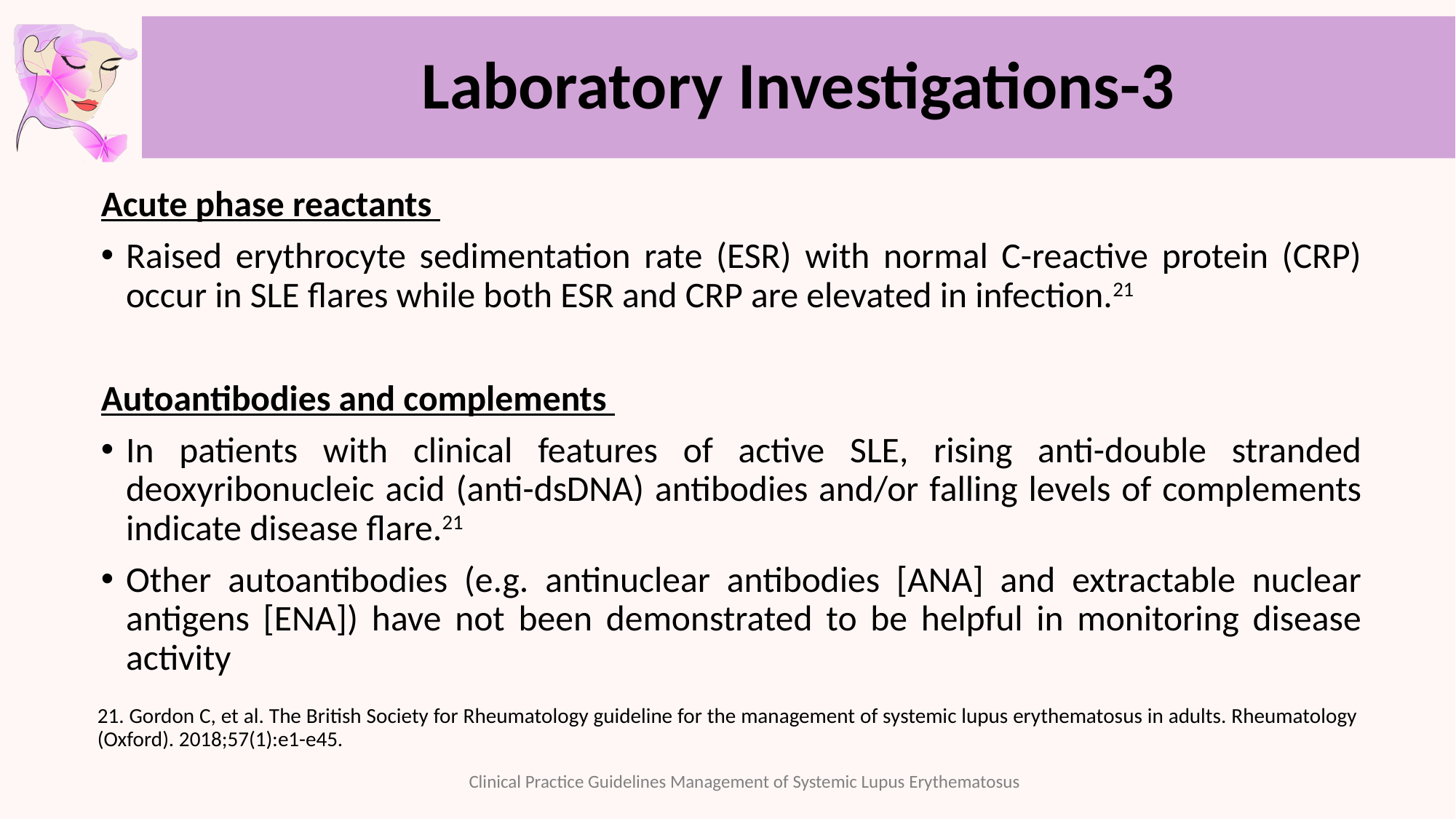

# Laboratory Investigations-3
Acute phase reactants
Raised erythrocyte sedimentation rate (ESR) with normal C-reactive protein (CRP) occur in SLE flares while both ESR and CRP are elevated in infection.21

Autoantibodies and complements
In patients with clinical features of active SLE, rising anti-double stranded deoxyribonucleic acid (anti-dsDNA) antibodies and/or falling levels of complements indicate disease flare.21
Other autoantibodies (e.g. antinuclear antibodies [ANA] and extractable nuclear antigens [ENA]) have not been demonstrated to be helpful in monitoring disease activity

21. Gordon C, et al. The British Society for Rheumatology guideline for the management of systemic lupus erythematosus in adults. Rheumatology (Oxford). 2018;57(1):e1-e45.